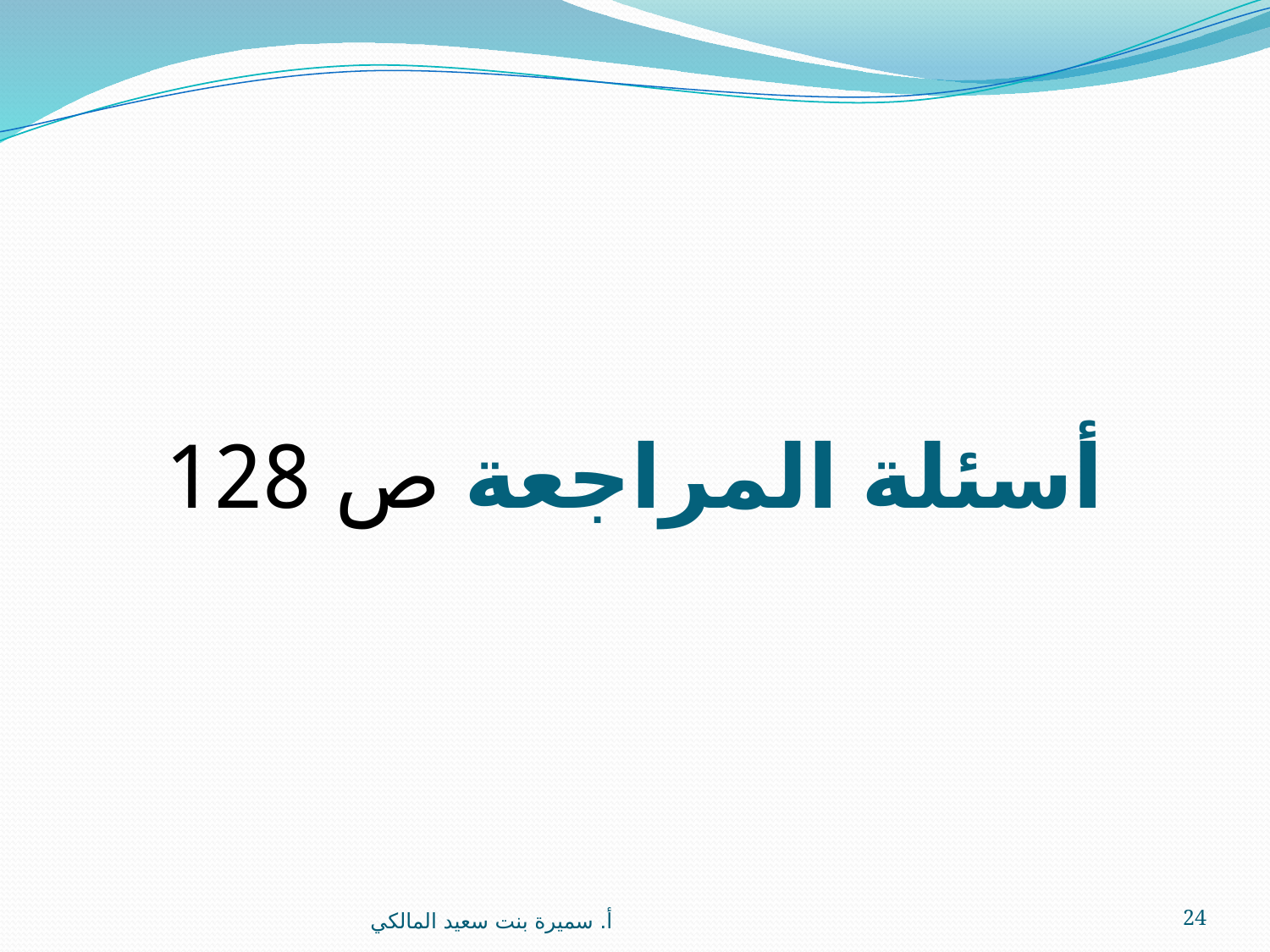

# أسئلة المراجعة ص 128
أ. سميرة بنت سعيد المالكي
24